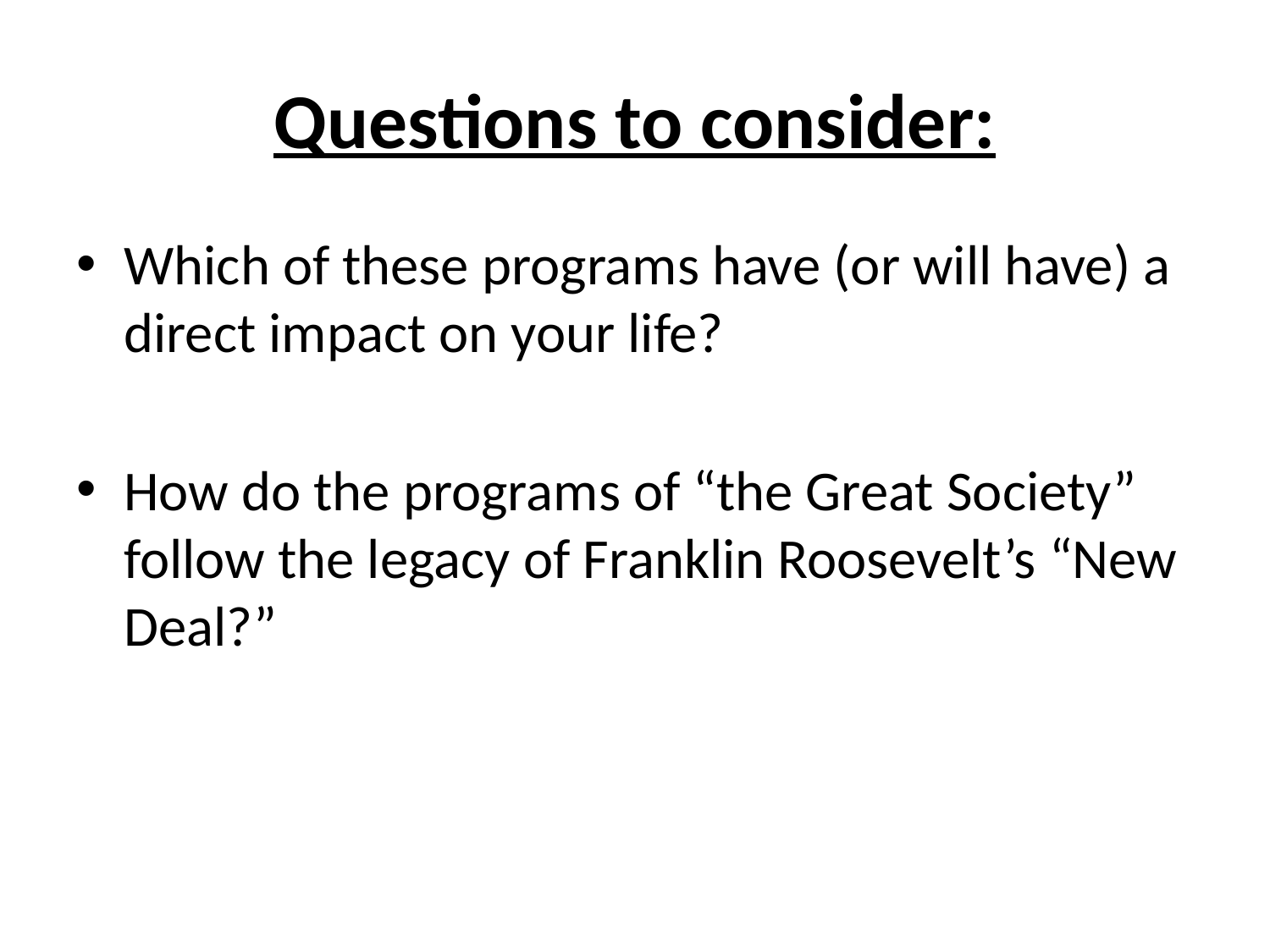

# Questions to consider:
Which of these programs have (or will have) a direct impact on your life?

How do the programs of “the Great Society” follow the legacy of Franklin Roosevelt’s “New Deal?”